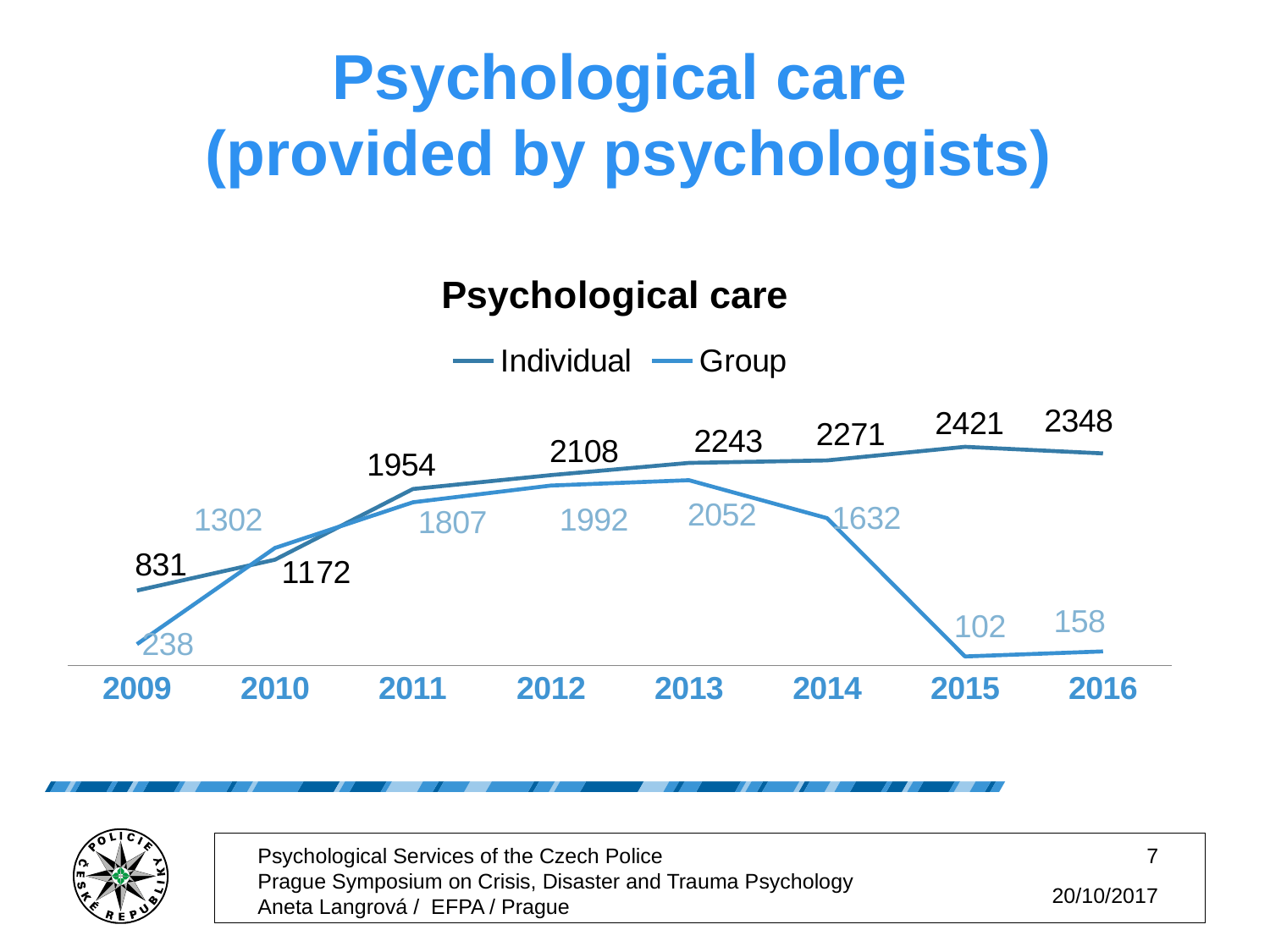

Psychological care
(provided by psychologists)

### Chart: Psychological care

| Category | Individual | Group |
|---|---|---|
| 2009 | 831.0 | 238.0 |
| 2010 | 1172.0 | 1302.0 |
| 2011 | 1954.0 | 1807.0 |
| 2012 | 2108.0 | 1992.0 |
| 2013 | 2243.0 | 2052.0 |
| 2014 | 2271.0 | 1632.0 |
| 2015 | 2421.0 | 102.0 |
| 2016 | 2348.0 | 158.0 |
Psychological Services of the Czech Police                                             Prague Symposium on Crisis, Disaster and Trauma Psychology            Aneta Langrová /  EFPA / Prague
7
20/10/2017